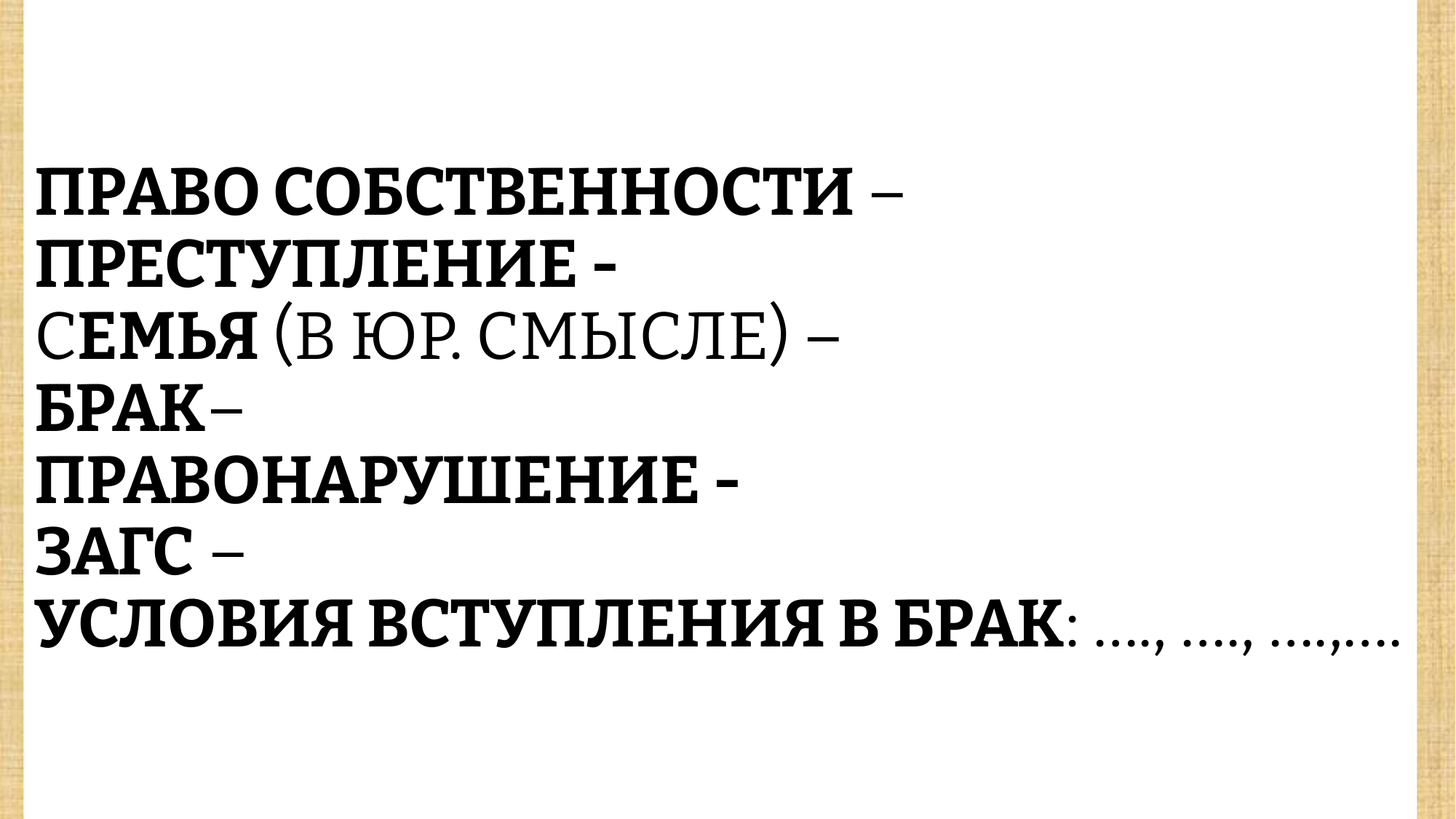

# Право собственности – преступление - Семья (в юр. смысле) – брак– правонарушение - ЗАГС – условия вступления в брак: …., …., ….,….